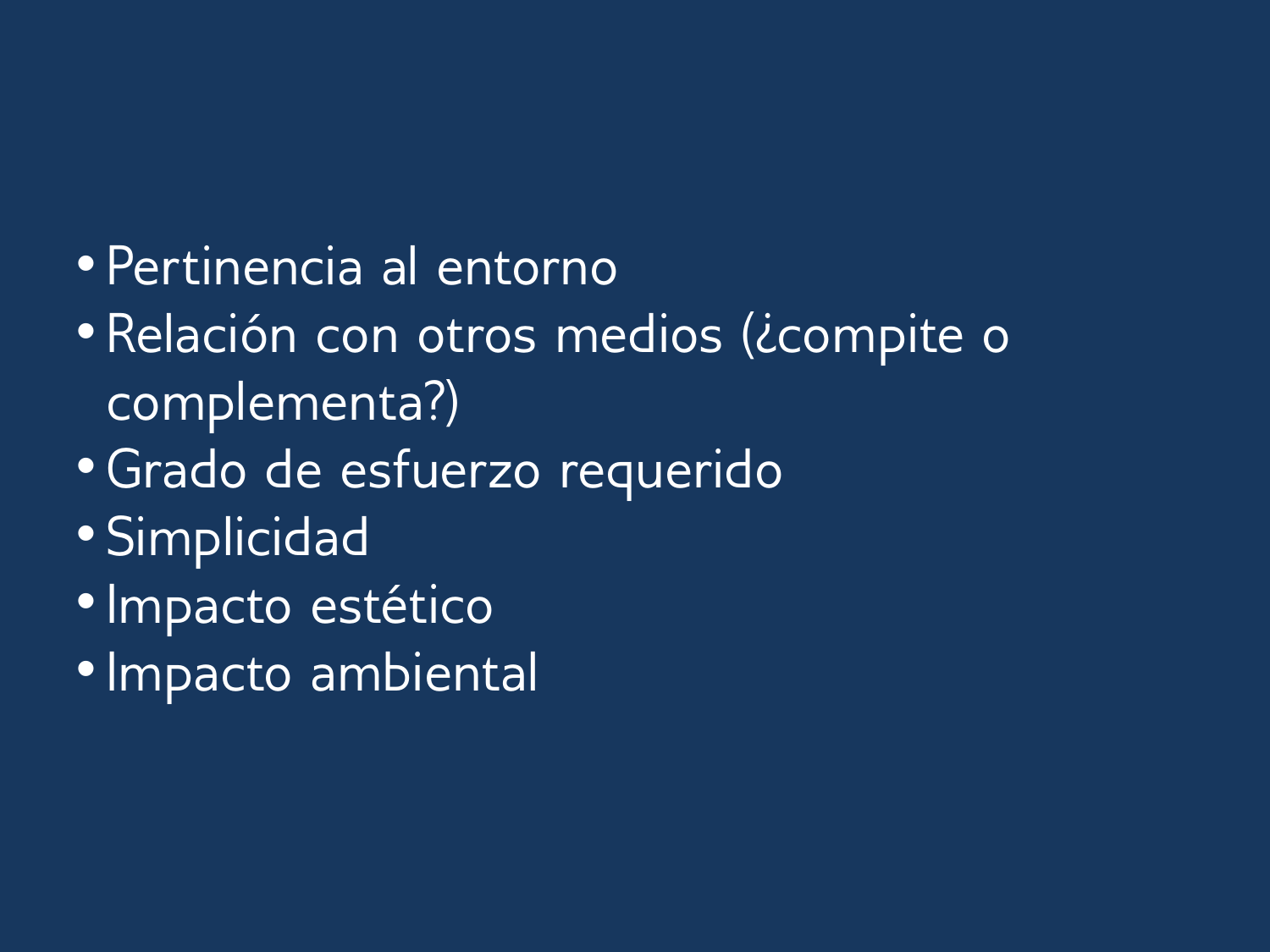

Pertinencia al entorno
Relación con otros medios (¿compite o complementa?)
Grado de esfuerzo requerido
Simplicidad
Impacto estético
Impacto ambiental